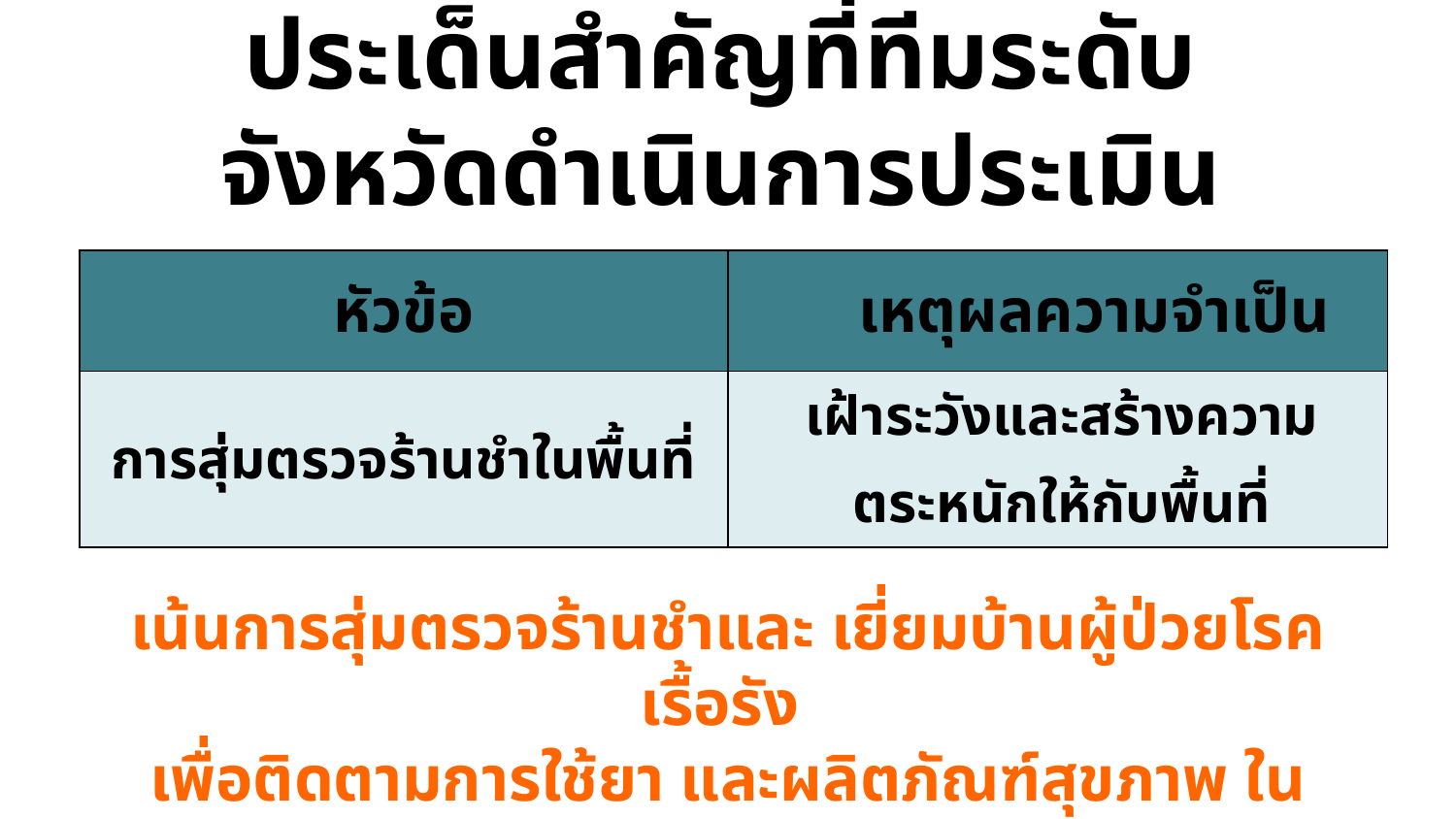

# ประเด็นสำคัญที่ทีมระดับจังหวัดดำเนินการประเมิน
| หัวข้อ | เหตุผลความจำเป็น |
| --- | --- |
| การสุ่มตรวจร้านชำในพื้นที่ | เฝ้าระวังและสร้างความตระหนักให้กับพื้นที่ |
เน้นการสุ่มตรวจร้านชำและ เยี่ยมบ้านผู้ป่วยโรคเรื้อรัง
เพื่อติดตามการใช้ยา และผลิตภัณฑ์สุขภาพ ในครัวเรือน